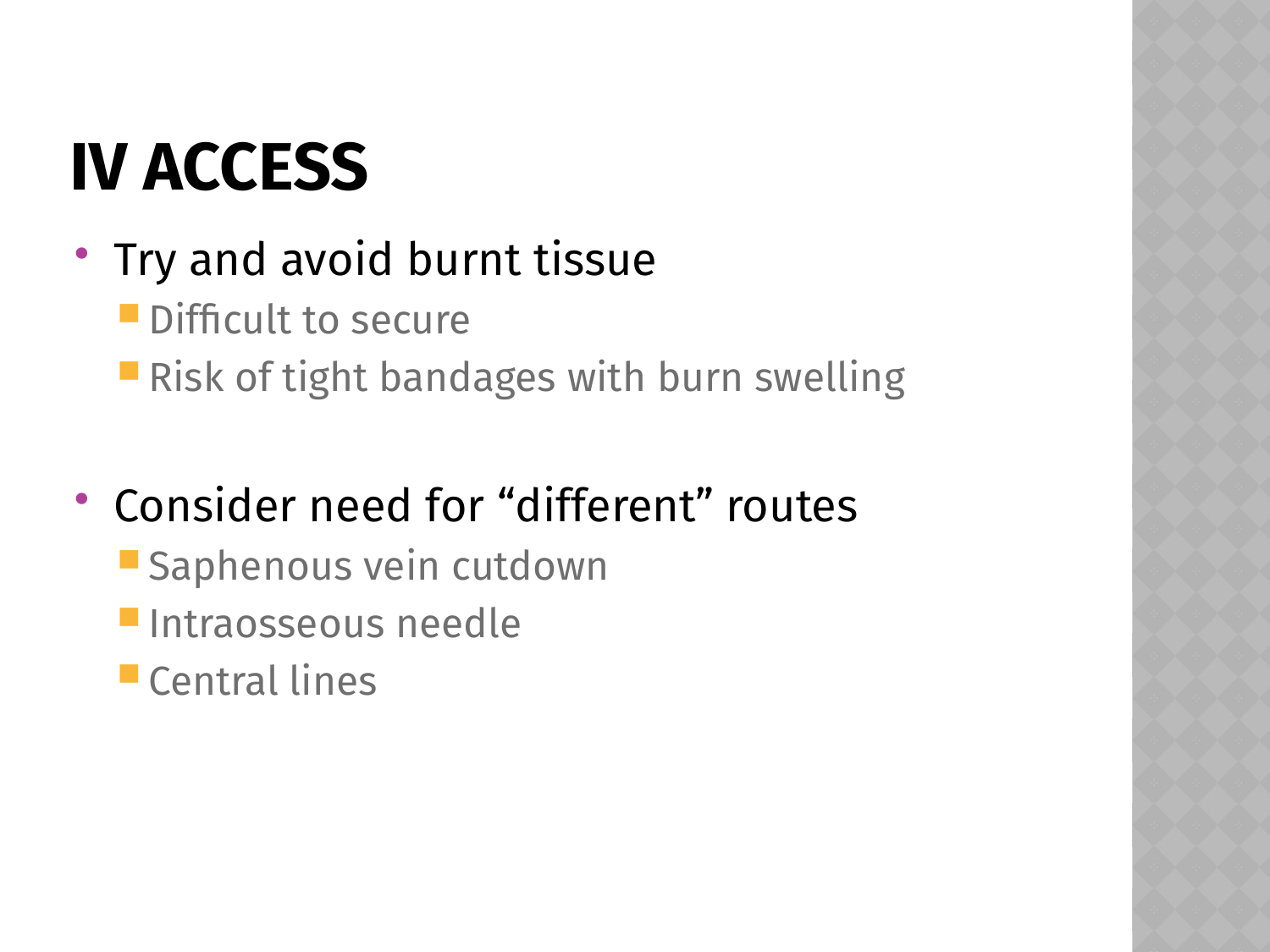

# IV access
Try and avoid burnt tissue
Difficult to secure
Risk of tight bandages with burn swelling

Consider need for “different” routes
Saphenous vein cutdown
Intraosseous needle
Central lines